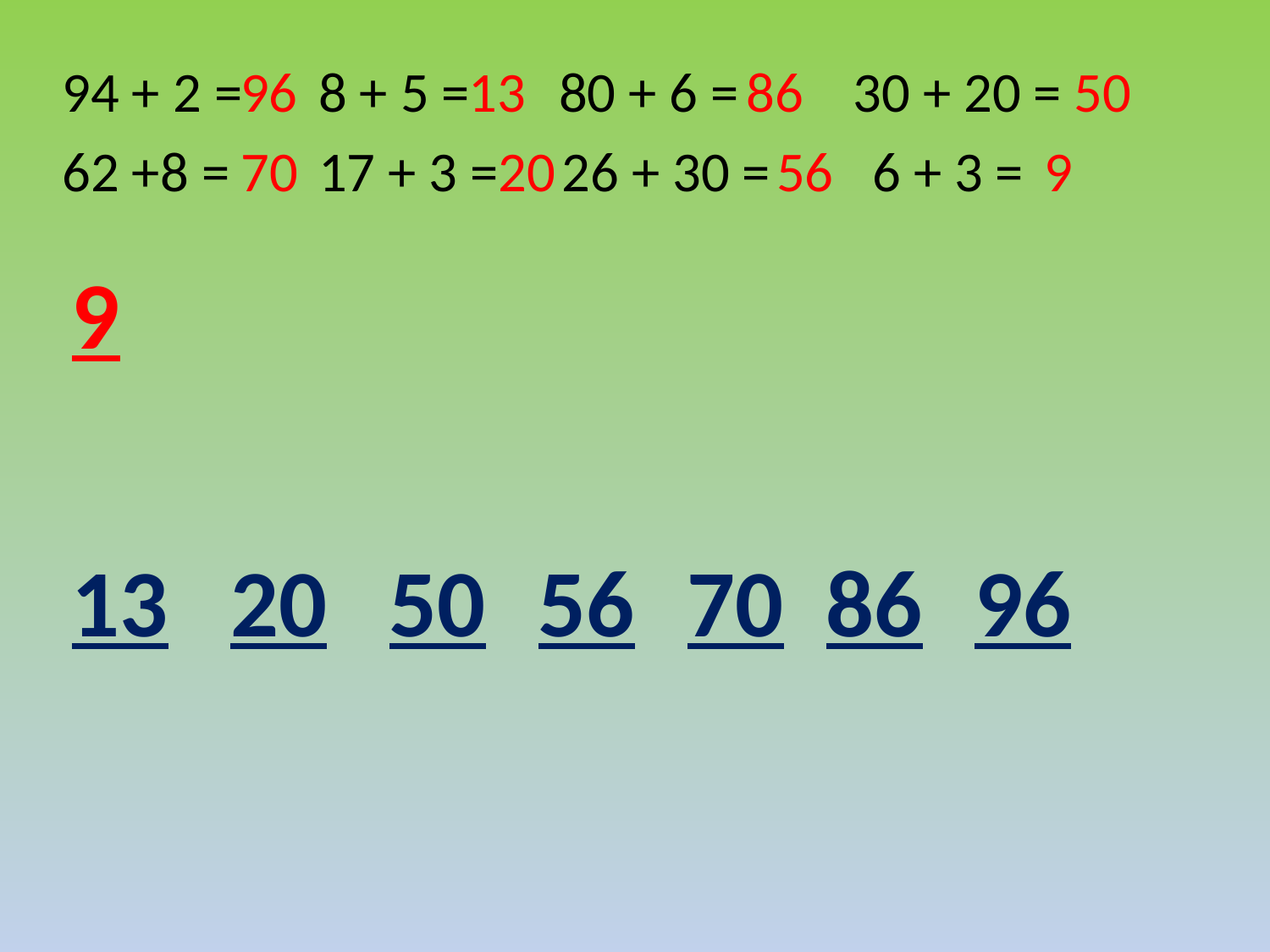

96
13
86
50
94 + 2 =      8 + 5 =       80 + 6 =         30 + 20 =
62 +8 =       17 + 3 =     26 + 30 =        6 + 3 =
70
20
56
9
9
13
20
50
56
70
86
96